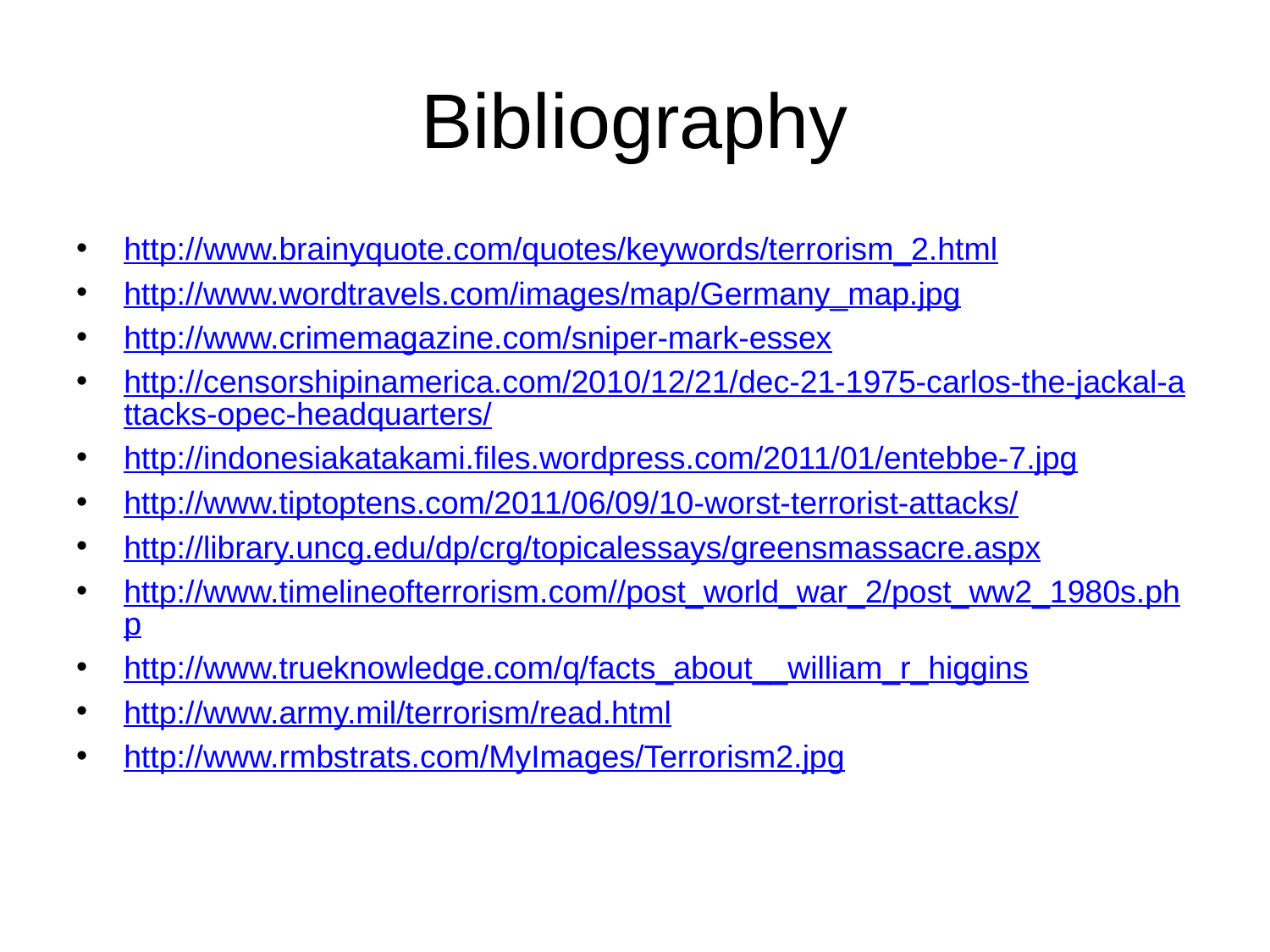

# Bibliography
http://www.brainyquote.com/quotes/keywords/terrorism_2.html
http://www.wordtravels.com/images/map/Germany_map.jpg
http://www.crimemagazine.com/sniper-mark-essex
http://censorshipinamerica.com/2010/12/21/dec-21-1975-carlos-the-jackal-attacks-opec-headquarters/
http://indonesiakatakami.files.wordpress.com/2011/01/entebbe-7.jpg
http://www.tiptoptens.com/2011/06/09/10-worst-terrorist-attacks/
http://library.uncg.edu/dp/crg/topicalessays/greensmassacre.aspx
http://www.timelineofterrorism.com//post_world_war_2/post_ww2_1980s.php
http://www.trueknowledge.com/q/facts_about__william_r_higgins
http://www.army.mil/terrorism/read.html
http://www.rmbstrats.com/MyImages/Terrorism2.jpg